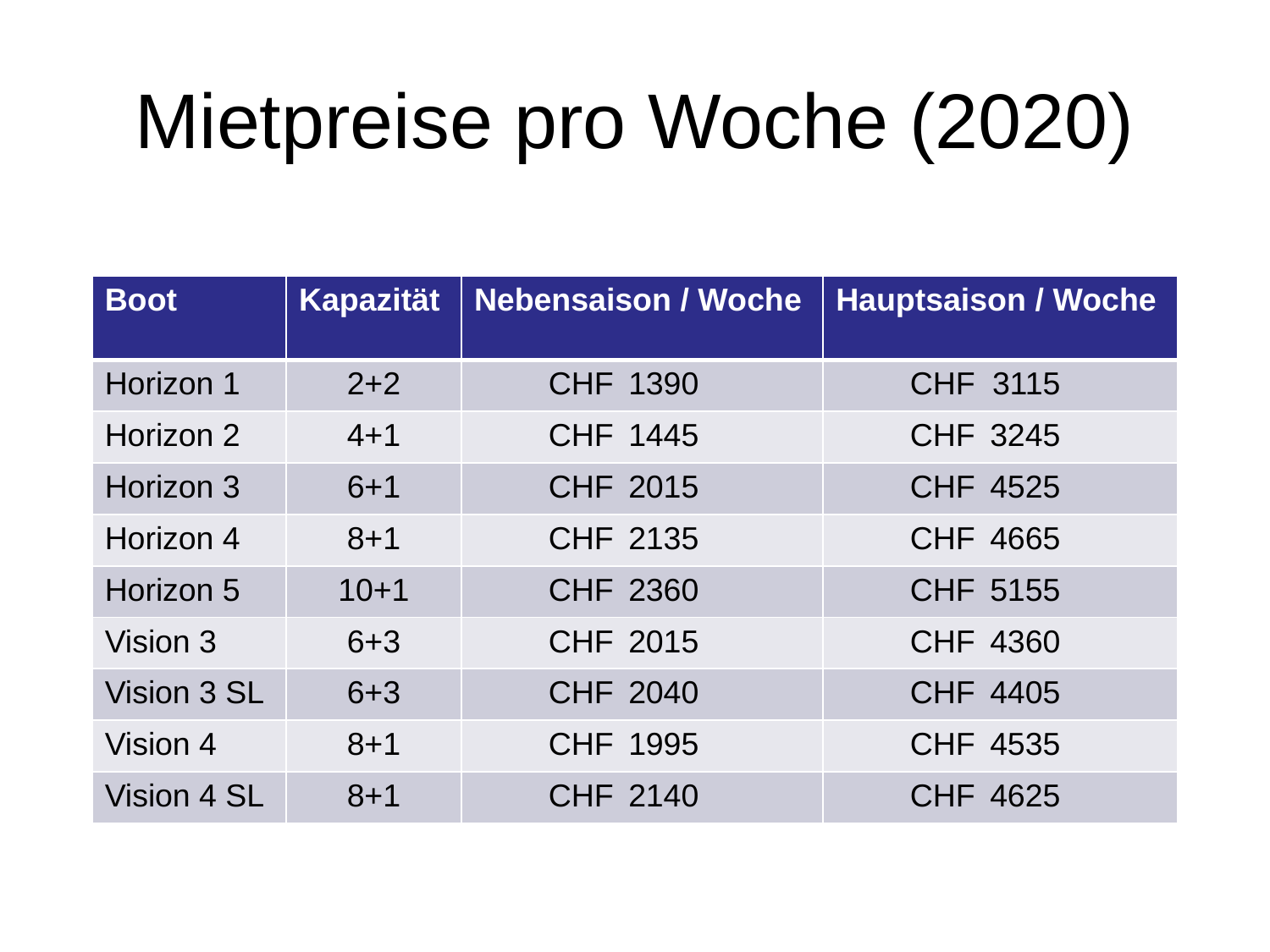

# Mietpreise pro Woche (2020)
| Boot | Kapazität | Nebensaison / Woche | Hauptsaison / Woche |
| --- | --- | --- | --- |
| Horizon 1 | 2+2 | CHF 1390 | CHF 3115 |
| Horizon 2 | 4+1 | CHF 1445 | CHF 3245 |
| Horizon 3 | 6+1 | CHF 2015 | CHF 4525 |
| Horizon 4 | 8+1 | CHF 2135 | CHF 4665 |
| Horizon 5 | 10+1 | CHF 2360 | CHF 5155 |
| Vision 3 | 6+3 | CHF 2015 | CHF 4360 |
| Vision 3 SL | 6+3 | CHF 2040 | CHF 4405 |
| Vision 4 | 8+1 | CHF 1995 | CHF 4535 |
| Vision 4 SL | 8+1 | CHF 2140 | CHF 4625 |